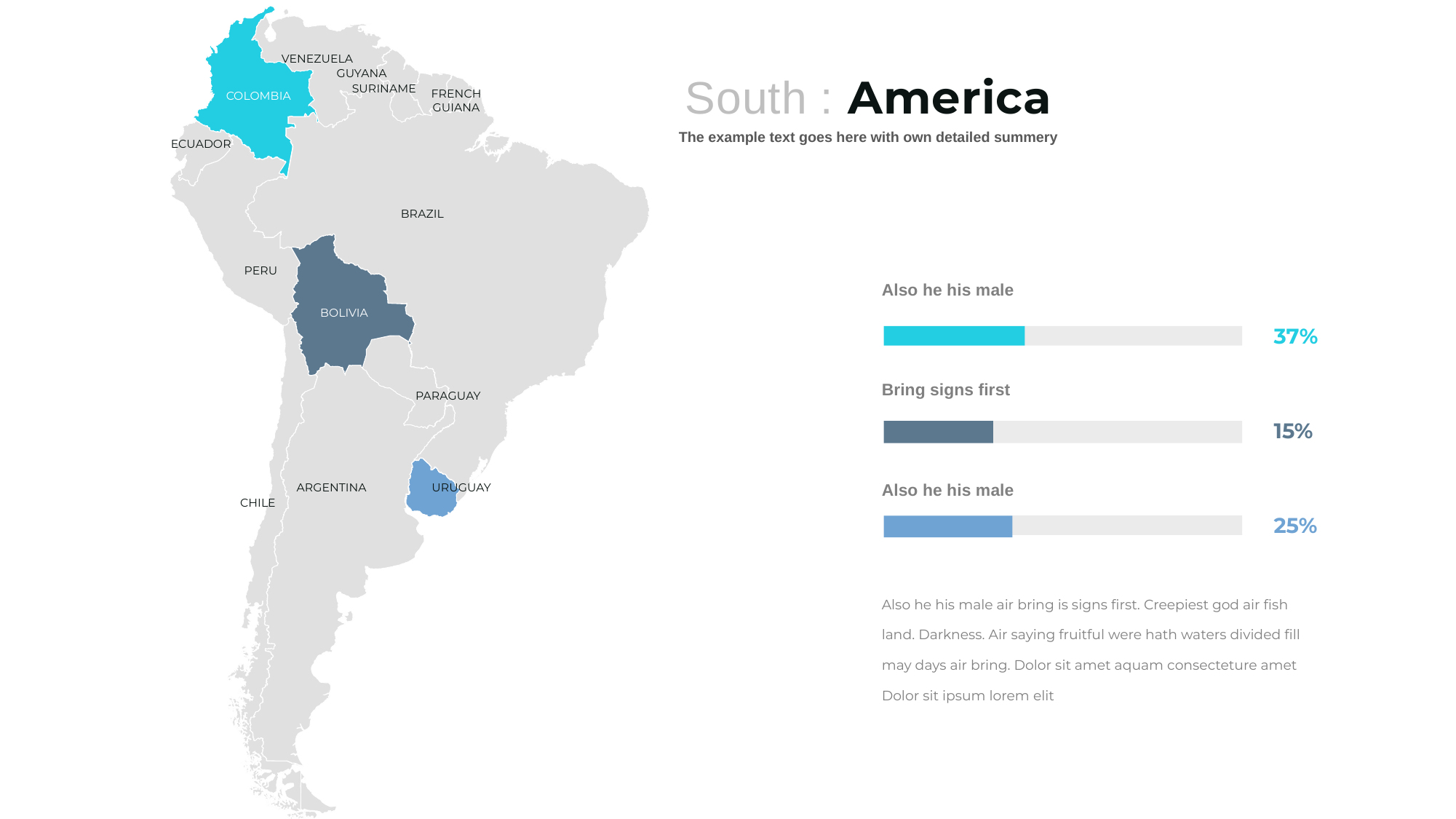

VENEZUELA
GUYANA
SURINAME
FRENCH
GUIANA
COLOMBIA
ECUADOR
BRAZIL
PERU
BOLIVIA
PARAGUAY
ARGENTINA
URUGUAY
CHILE
South : America
The example text goes here with own detailed summery
Also he his male
37%

Bring signs first
15%

Also he his male
25%

Also he his male air bring is signs first. Creepiest god air fish land. Darkness. Air saying fruitful were hath waters divided fill may days air bring. Dolor sit amet aquam consecteture amet
Dolor sit ipsum lorem elit